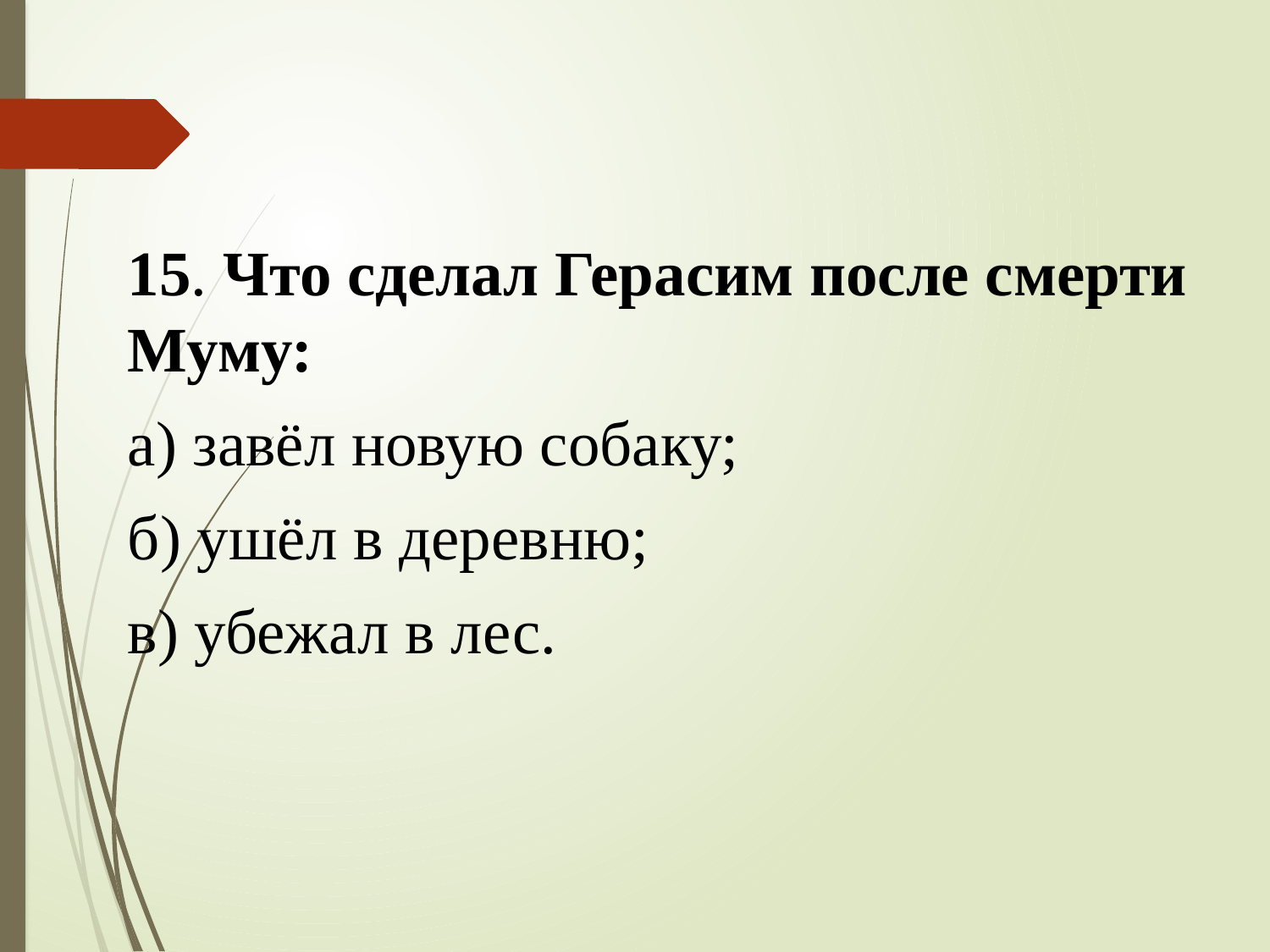

15. Что сделал Герасим после смерти Муму:
а) завёл новую собаку;
б) ушёл в деревню;
в) убежал в лес.